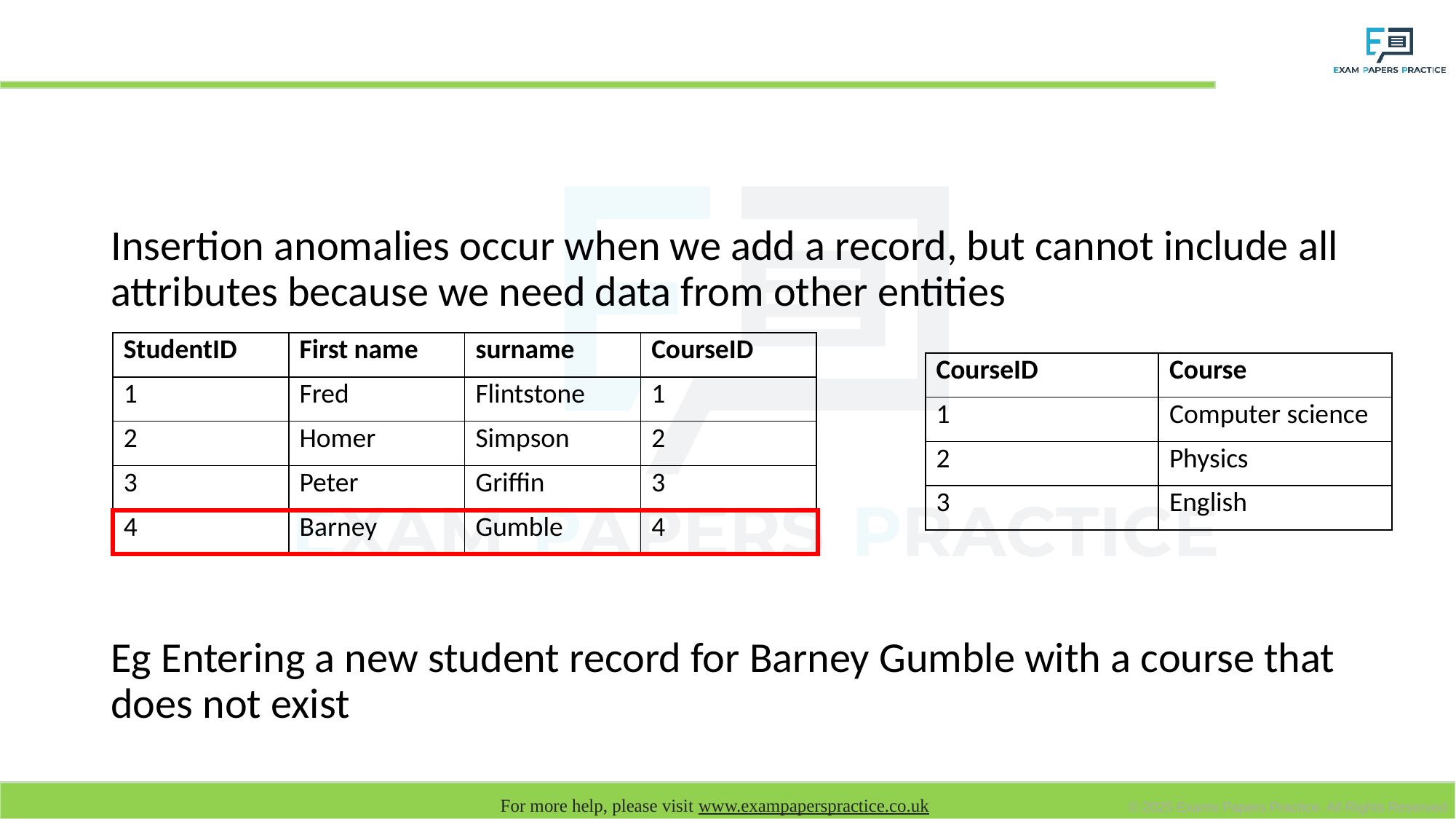

# Insertion anomalies
Insertion anomalies occur when we add a record, but cannot include all attributes because we need data from other entities

Eg Entering a new student record for Barney Gumble with a course that does not exist

| StudentID | First name | surname | CourseID |
| --- | --- | --- | --- |
| 1 | Fred | Flintstone | 1 |
| 2 | Homer | Simpson | 2 |
| 3 | Peter | Griffin | 3 |
| 4 | Barney | Gumble | 4 |
| CourseID | Course |
| --- | --- |
| 1 | Computer science |
| 2 | Physics |
| 3 | English |